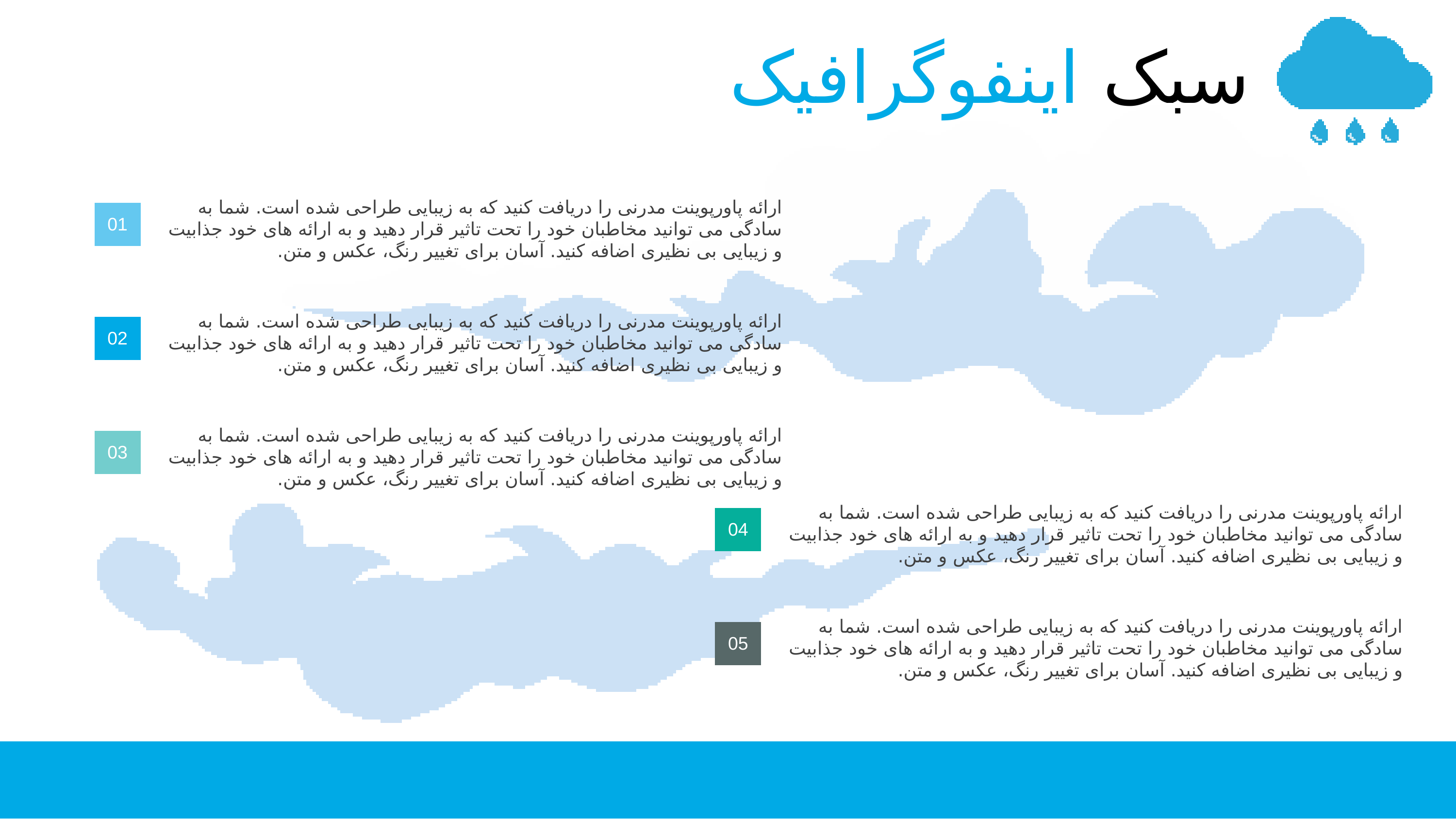

سبک اینفوگرافیک

ارائه پاورپوینت مدرنی را دریافت کنید که به زیبایی طراحی شده است. شما به سادگی می توانید مخاطبان خود را تحت تاثیر قرار دهید و به ارائه های خود جذابیت و زیبایی بی نظیری اضافه کنید. آسان برای تغییر رنگ، عکس و متن.

01
ارائه پاورپوینت مدرنی را دریافت کنید که به زیبایی طراحی شده است. شما به سادگی می توانید مخاطبان خود را تحت تاثیر قرار دهید و به ارائه های خود جذابیت و زیبایی بی نظیری اضافه کنید. آسان برای تغییر رنگ، عکس و متن.

02

ارائه پاورپوینت مدرنی را دریافت کنید که به زیبایی طراحی شده است. شما به سادگی می توانید مخاطبان خود را تحت تاثیر قرار دهید و به ارائه های خود جذابیت و زیبایی بی نظیری اضافه کنید. آسان برای تغییر رنگ، عکس و متن.

03
ارائه پاورپوینت مدرنی را دریافت کنید که به زیبایی طراحی شده است. شما به سادگی می توانید مخاطبان خود را تحت تاثیر قرار دهید و به ارائه های خود جذابیت و زیبایی بی نظیری اضافه کنید. آسان برای تغییر رنگ، عکس و متن.

04
ارائه پاورپوینت مدرنی را دریافت کنید که به زیبایی طراحی شده است. شما به سادگی می توانید مخاطبان خود را تحت تاثیر قرار دهید و به ارائه های خود جذابیت و زیبایی بی نظیری اضافه کنید. آسان برای تغییر رنگ، عکس و متن.

05